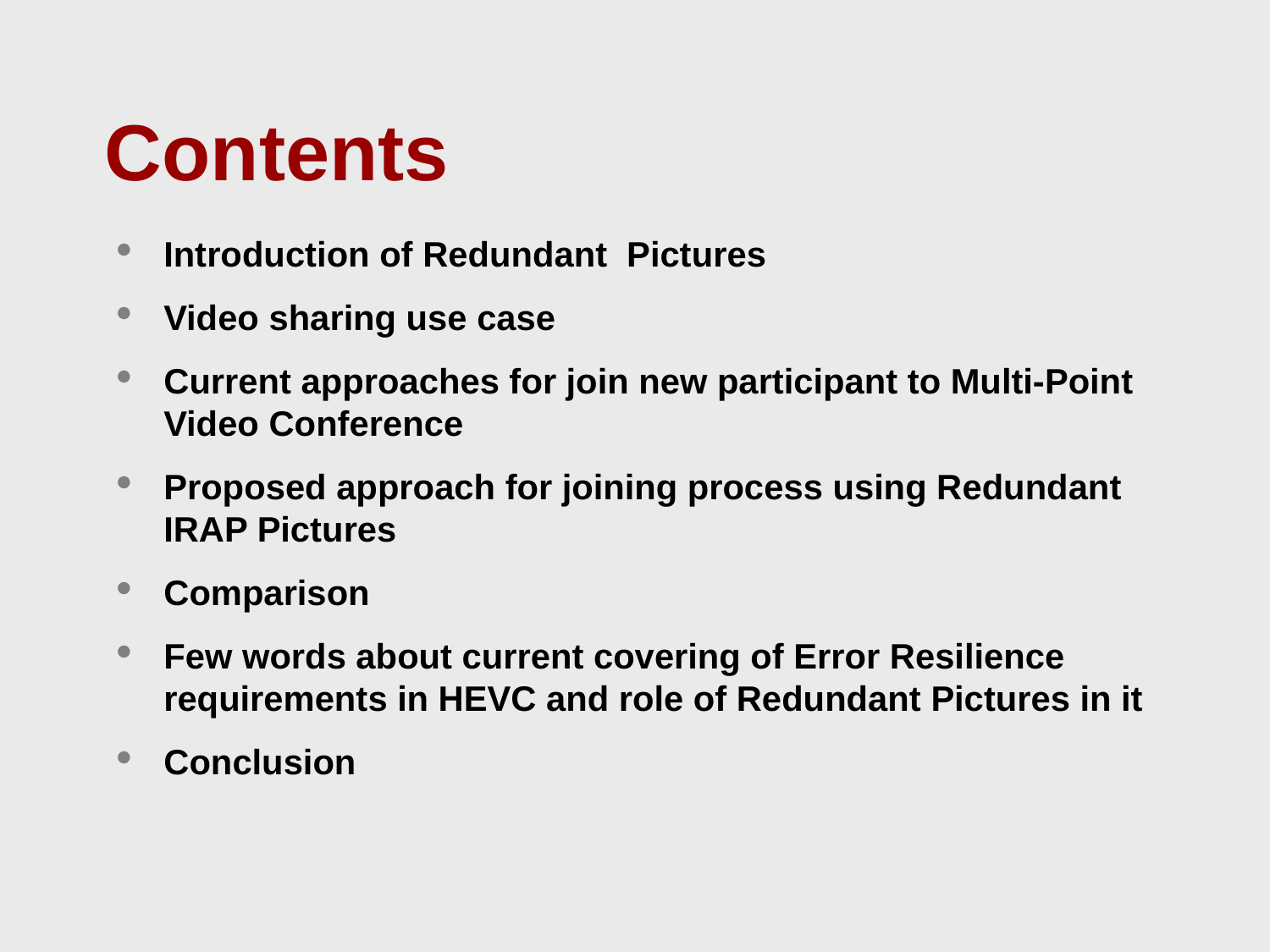

Contents
Introduction of Redundant  Pictures
Video sharing use case
Current approaches for join new participant to Multi-Point Video Conference
Proposed approach for joining process using Redundant IRAP Pictures
Comparison
Few words about current covering of Error Resilience requirements in HEVC and role of Redundant Pictures in it
Conclusion